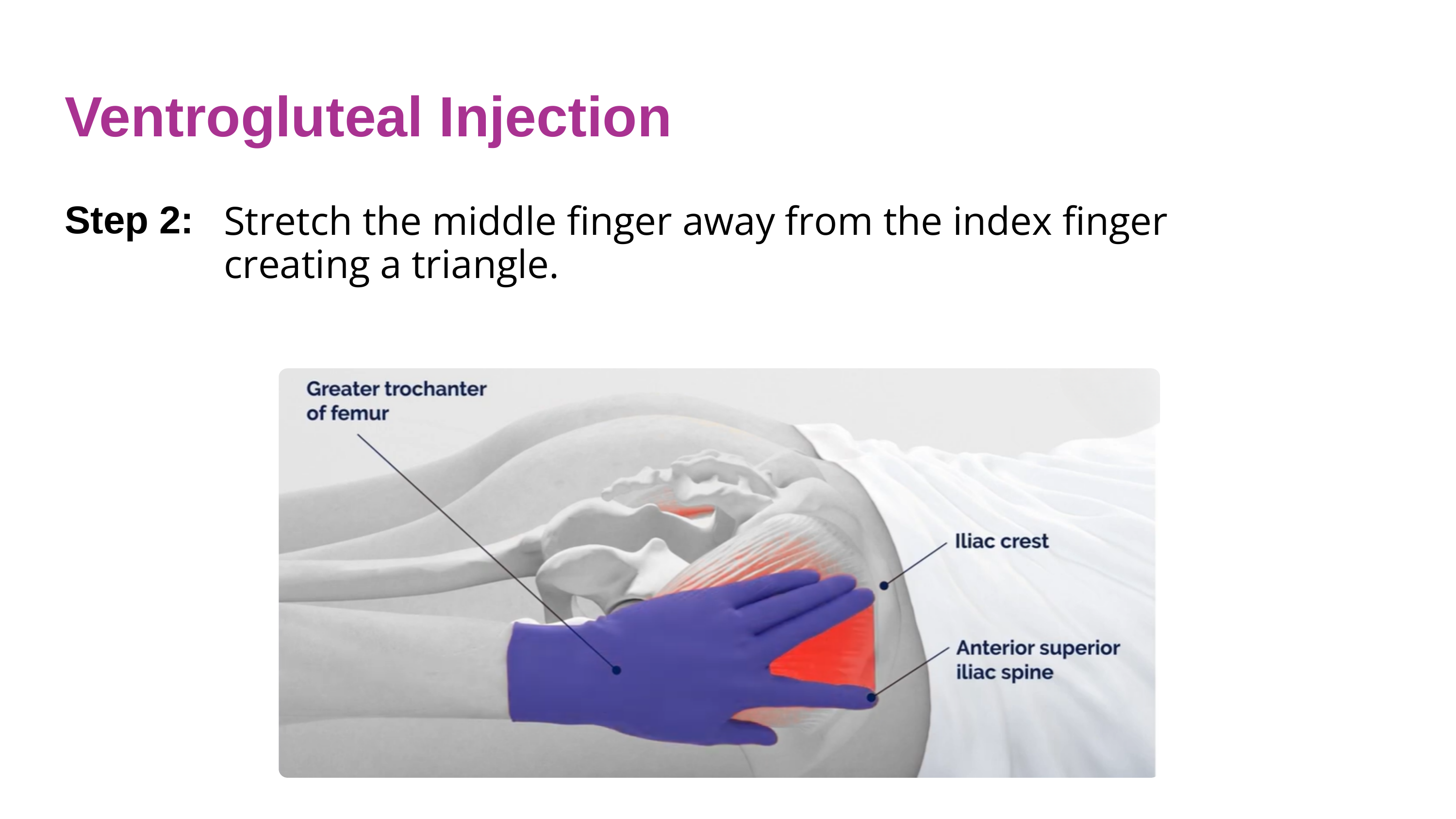

Ventrogluteal Injection
Step 2:
Stretch the middle finger away from the index finger creating a triangle.